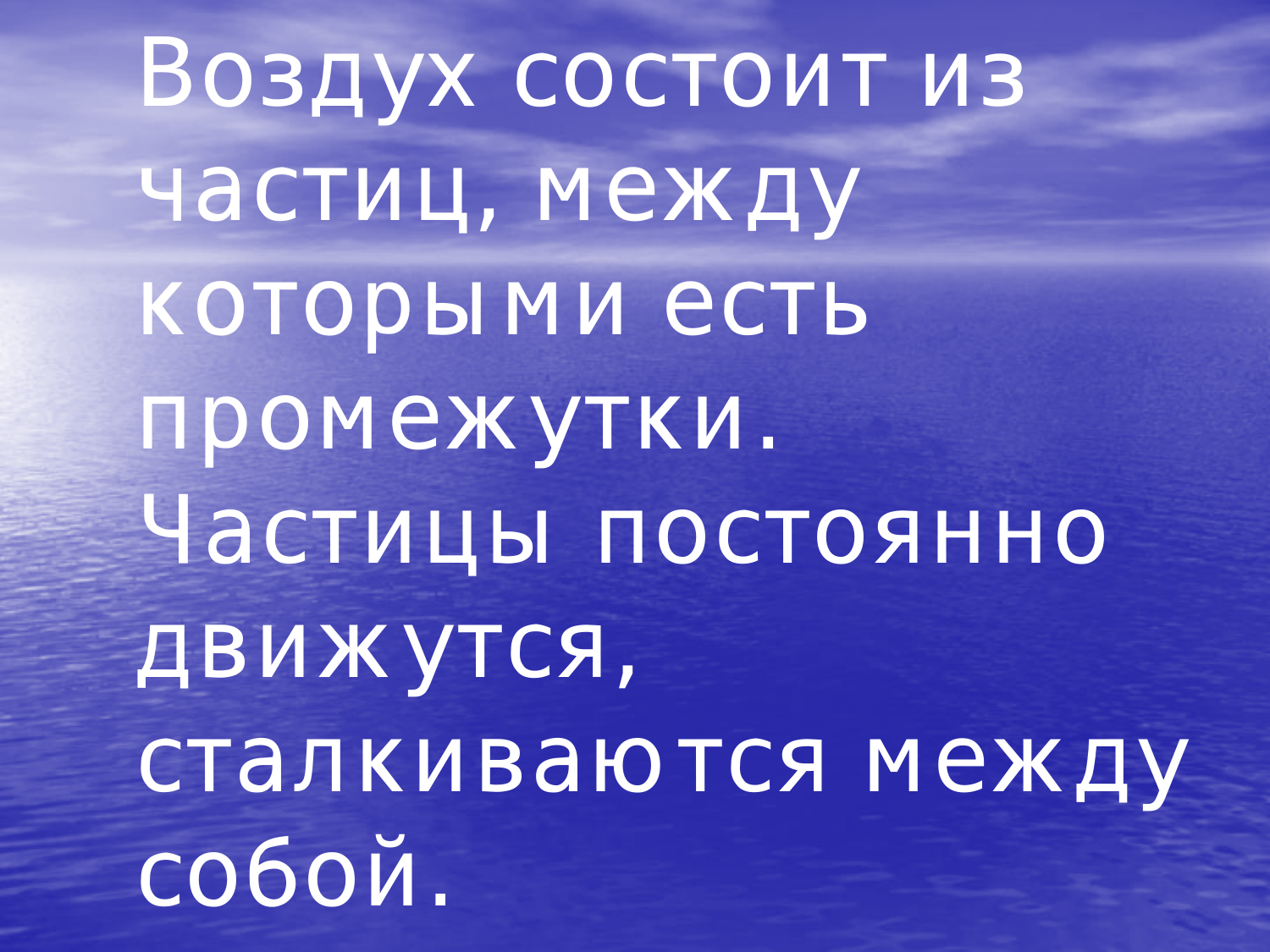

# Воздух состоит из частиц, между которыми есть промежутки. Частицы постоянно движутся, сталкиваются между собой.